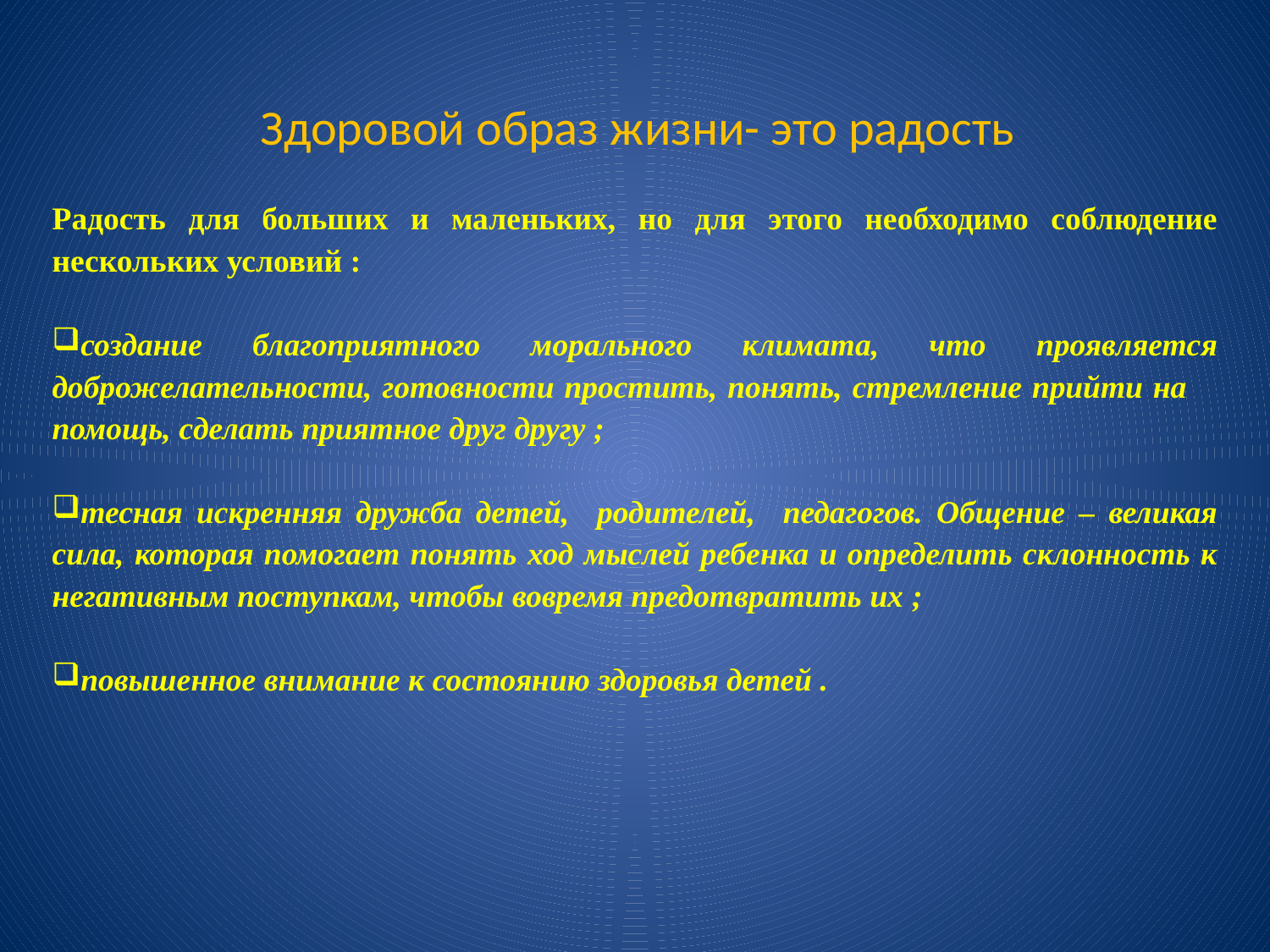

Здоровой образ жизни- это радость
Радость для больших и маленьких, но для этого необходимо соблюдение нескольких условий :

создание благоприятного морального климата, что проявляется доброжелательности, готовности простить, понять, стремление прийти на    помощь, сделать приятное друг другу ;

тесная искренняя дружба детей,  родителей,  педагогов. Общение – великая сила, которая помогает понять ход мыслей ребенка и определить склонность к негативным поступкам, чтобы вовремя предотвратить их ;

повышенное внимание к состоянию здоровья детей .